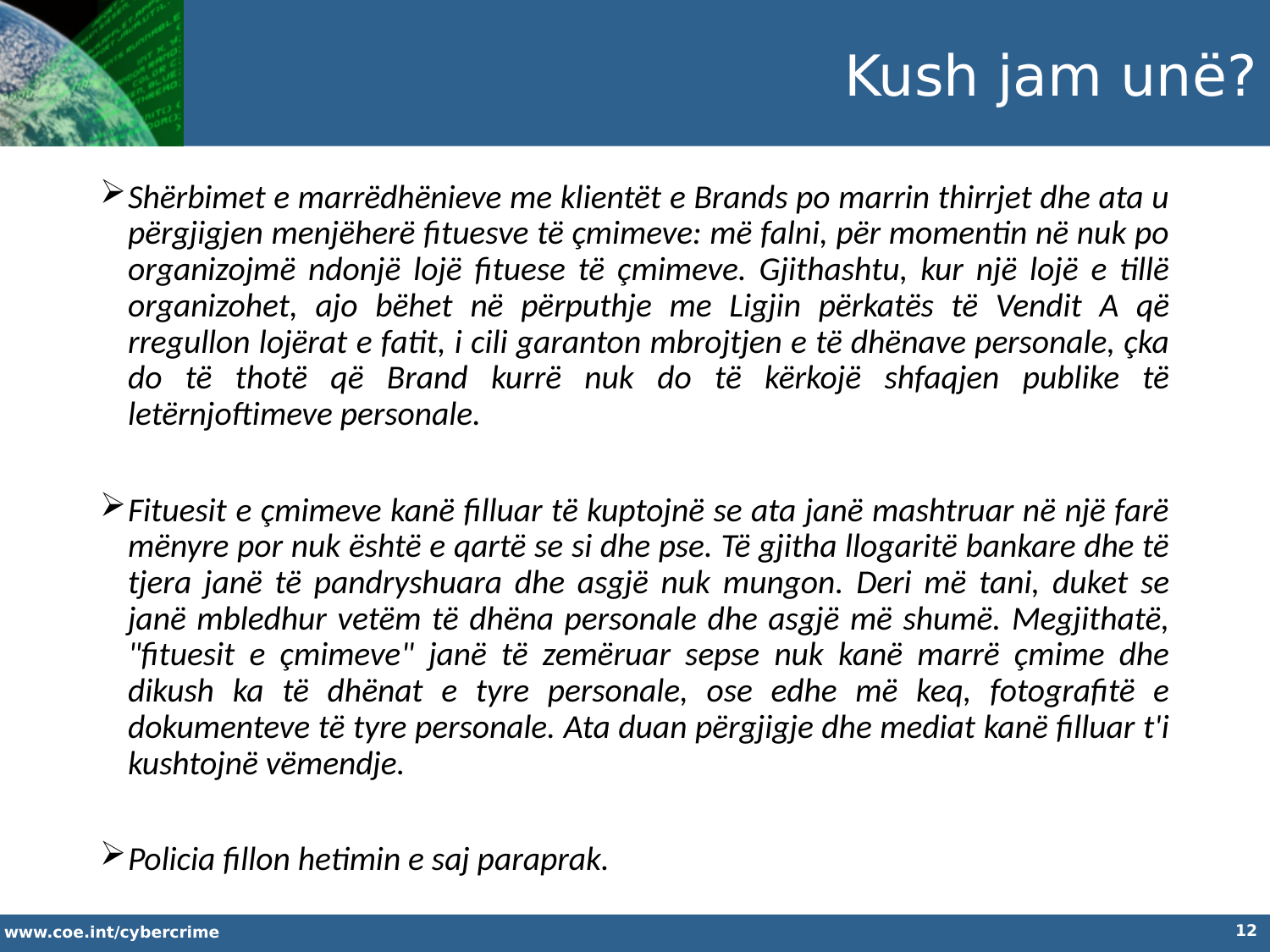

Kush jam unë?
Shërbimet e marrëdhënieve me klientët e Brands po marrin thirrjet dhe ata u përgjigjen menjëherë fituesve të çmimeve: më falni, për momentin në nuk po organizojmë ndonjë lojë fituese të çmimeve. Gjithashtu, kur një lojë e tillë organizohet, ajo bëhet në përputhje me Ligjin përkatës të Vendit A që rregullon lojërat e fatit, i cili garanton mbrojtjen e të dhënave personale, çka do të thotë që Brand kurrë nuk do të kërkojë shfaqjen publike të letërnjoftimeve personale.

Fituesit e çmimeve kanë filluar të kuptojnë se ata janë mashtruar në një farë mënyre por nuk është e qartë se si dhe pse. Të gjitha llogaritë bankare dhe të tjera janë të pandryshuara dhe asgjë nuk mungon. Deri më tani, duket se janë mbledhur vetëm të dhëna personale dhe asgjë më shumë. Megjithatë, "fituesit e çmimeve" janë të zemëruar sepse nuk kanë marrë çmime dhe dikush ka të dhënat e tyre personale, ose edhe më keq, fotografitë e dokumenteve të tyre personale. Ata duan përgjigje dhe mediat kanë filluar t'i kushtojnë vëmendje.

Policia fillon hetimin e saj paraprak.

12